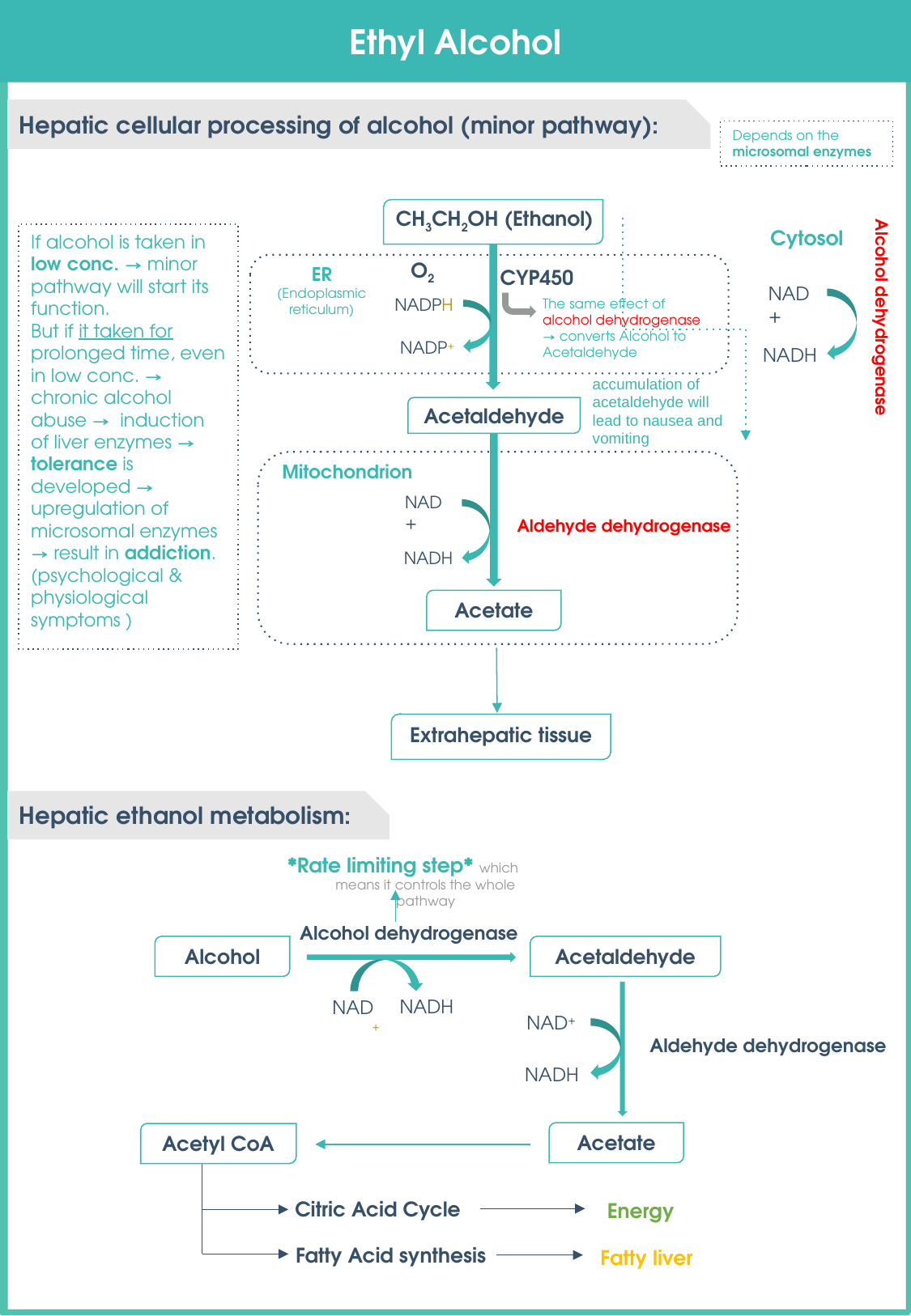

Ethyl Alcohol
Hepatic cellular processing of alcohol (minor pathway):
Depends on the microsomal enzymes

CH3CH2OH (Ethanol)
Cytosol
If alcohol is taken in low conc. → minor pathway will start its function.
But if it taken for prolonged time, even in low conc. → chronic alcohol abuse →  induction of liver enzymes → tolerance is developed → upregulation of microsomal enzymes → result in addiction. (psychological & physiological symptoms )

O2

ER
(Endoplasmic reticulum)
CYP450
NAD+

NADPH

The same effect of alcohol dehydrogenase → converts Alcohol to Acetaldehyde

Alcohol dehydrogenase
NADP+
NADH
accumulation of acetaldehyde will lead to nausea and vomiting
Acetaldehyde

Mitochondrion
NAD+

Aldehyde dehydrogenase
NADH
Acetate
Extrahepatic tissue
Hepatic ethanol metabolism:
*Rate limiting step* which means it controls the whole pathway
Alcohol dehydrogenase
Alcohol
Acetaldehyde

NADH
NAD+
NAD+

Aldehyde dehydrogenase
NADH
Acetate
Acetyl CoA
 Citric Acid Cycle
Energy
Fatty Acid synthesis
Fatty liver